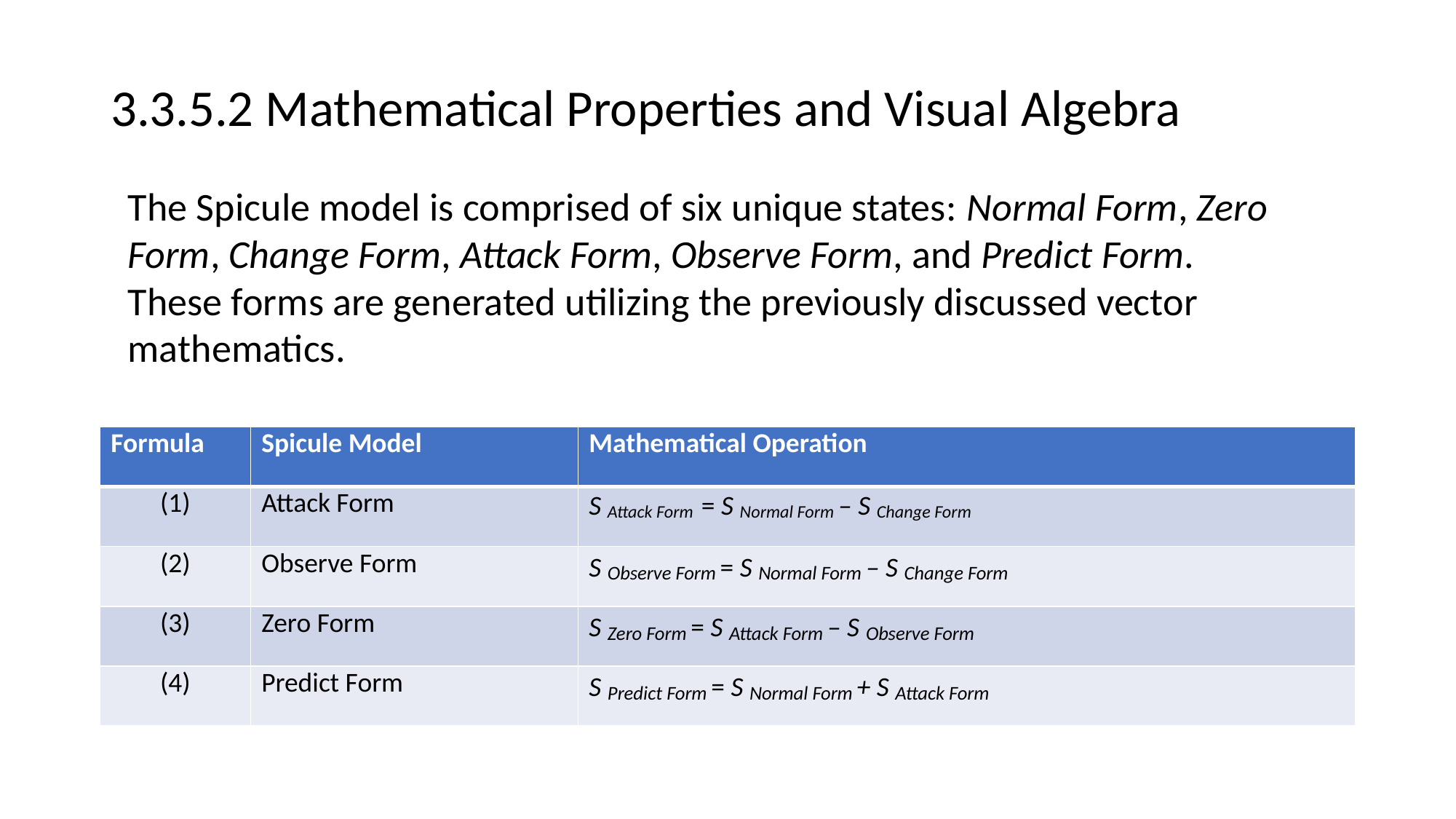

# 3.3.5.2 Mathematical Properties and Visual Algebra
The Spicule model is comprised of six unique states: Normal Form, Zero Form, Change Form, Attack Form, Observe Form, and Predict Form.
These forms are generated utilizing the previously discussed vector mathematics.
| Formula | Spicule Model | Mathematical Operation |
| --- | --- | --- |
| (1) | Attack Form | S Attack Form = S Normal Form – S Change Form |
| (2) | Observe Form | S Observe Form = S Normal Form – S Change Form |
| (3) | Zero Form | S Zero Form = S Attack Form – S Observe Form |
| (4) | Predict Form | S Predict Form = S Normal Form + S Attack Form |